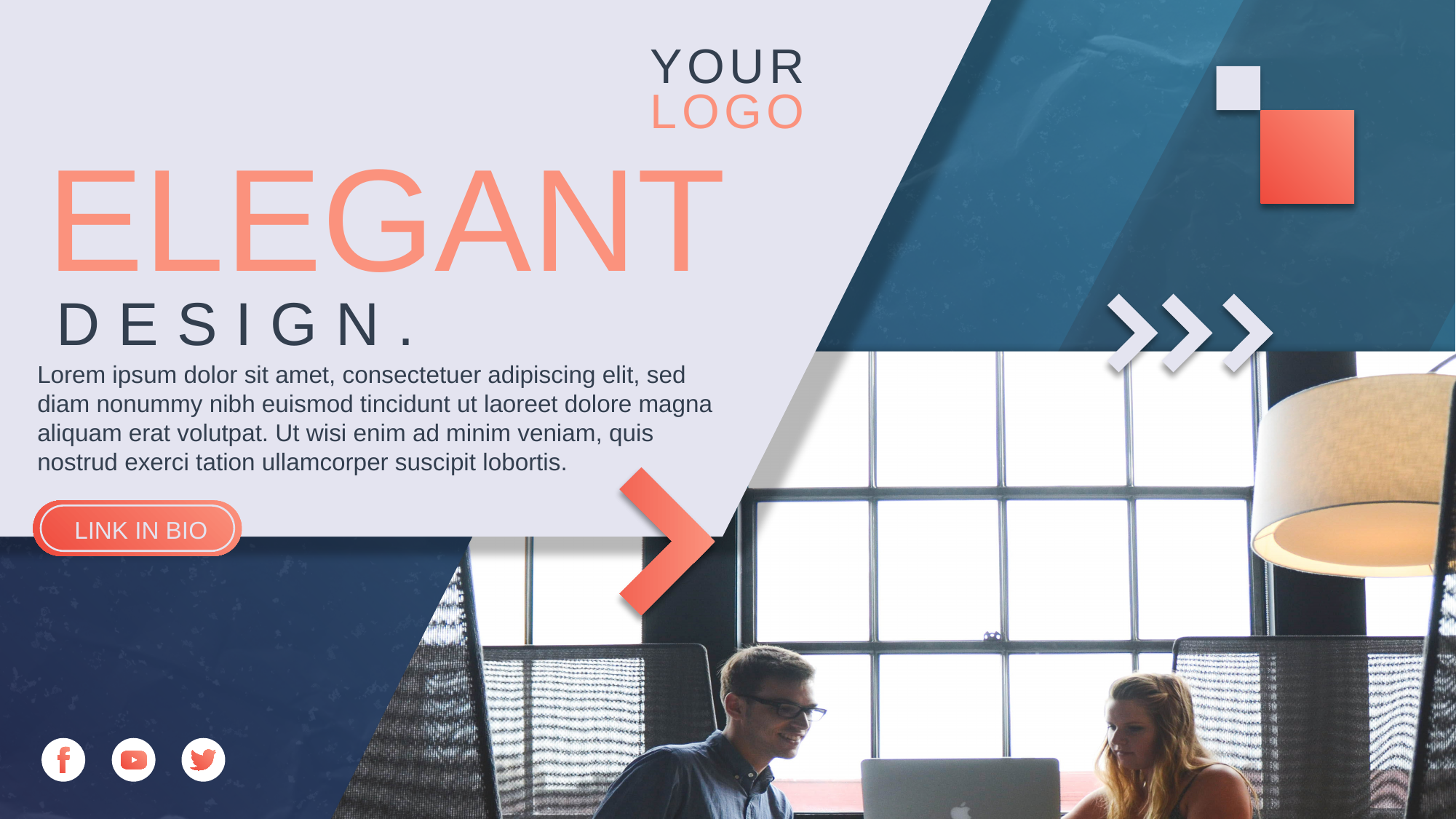

YOUR

LOGO

ELEGANT
DESIGN.

Lorem ipsum dolor sit amet, consectetuer adipiscing elit, sed
diam nonummy nibh euismod tincidunt ut laoreet dolore magna
aliquam erat volutpat. Ut wisi enim ad minim veniam, quis
nostrud exerci tation ullamcorper suscipit lobortis.

LINK IN BIO